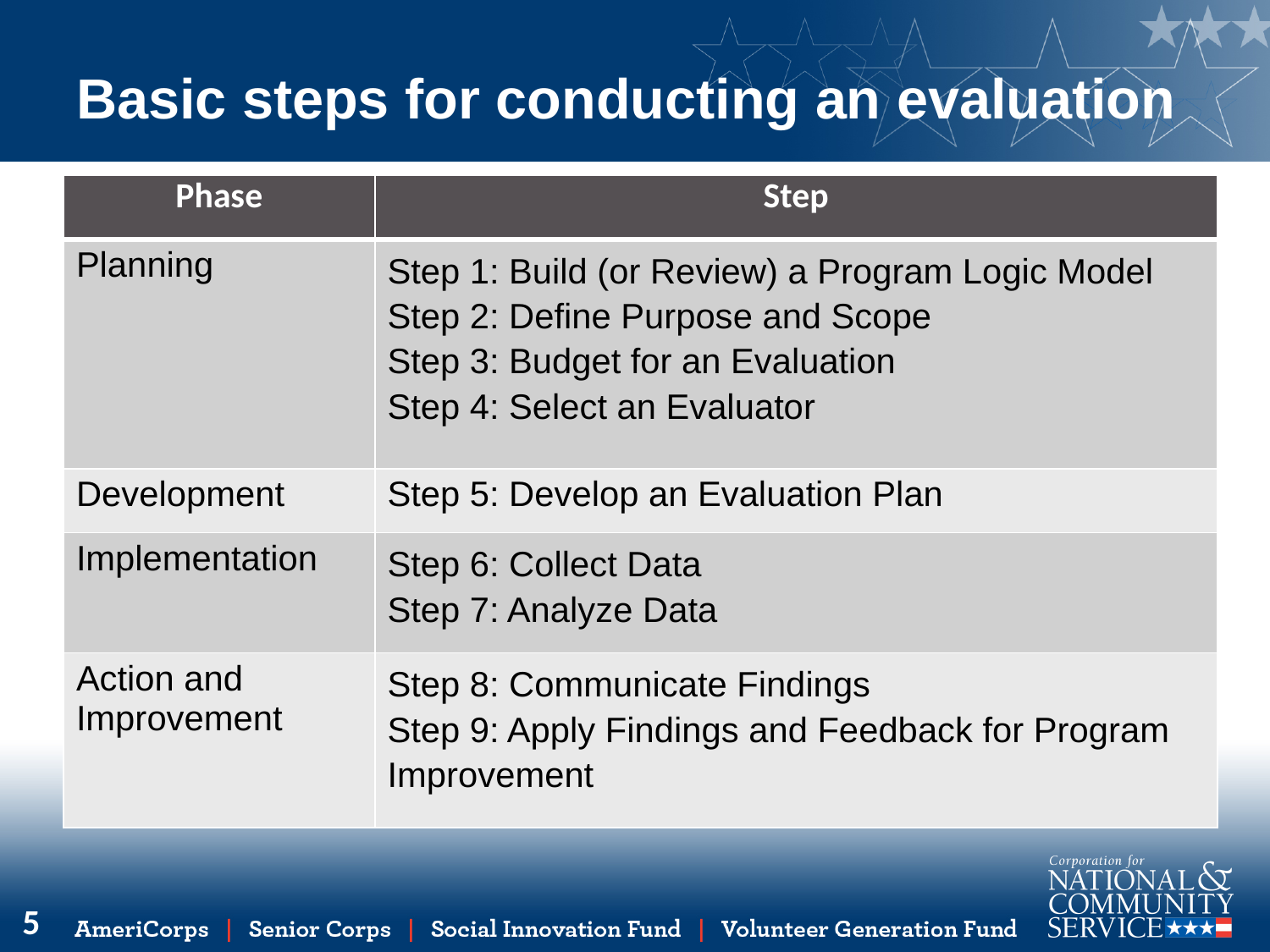

# Basic steps for conducting an evaluation
| Phase | Step |
| --- | --- |
| Planning | Step 1: Build (or Review) a Program Logic Model Step 2: Define Purpose and Scope Step 3: Budget for an Evaluation Step 4: Select an Evaluator |
| Development | Step 5: Develop an Evaluation Plan |
| Implementation | Step 6: Collect Data Step 7: Analyze Data |
| Action and Improvement | Step 8: Communicate Findings Step 9: Apply Findings and Feedback for Program Improvement |
5